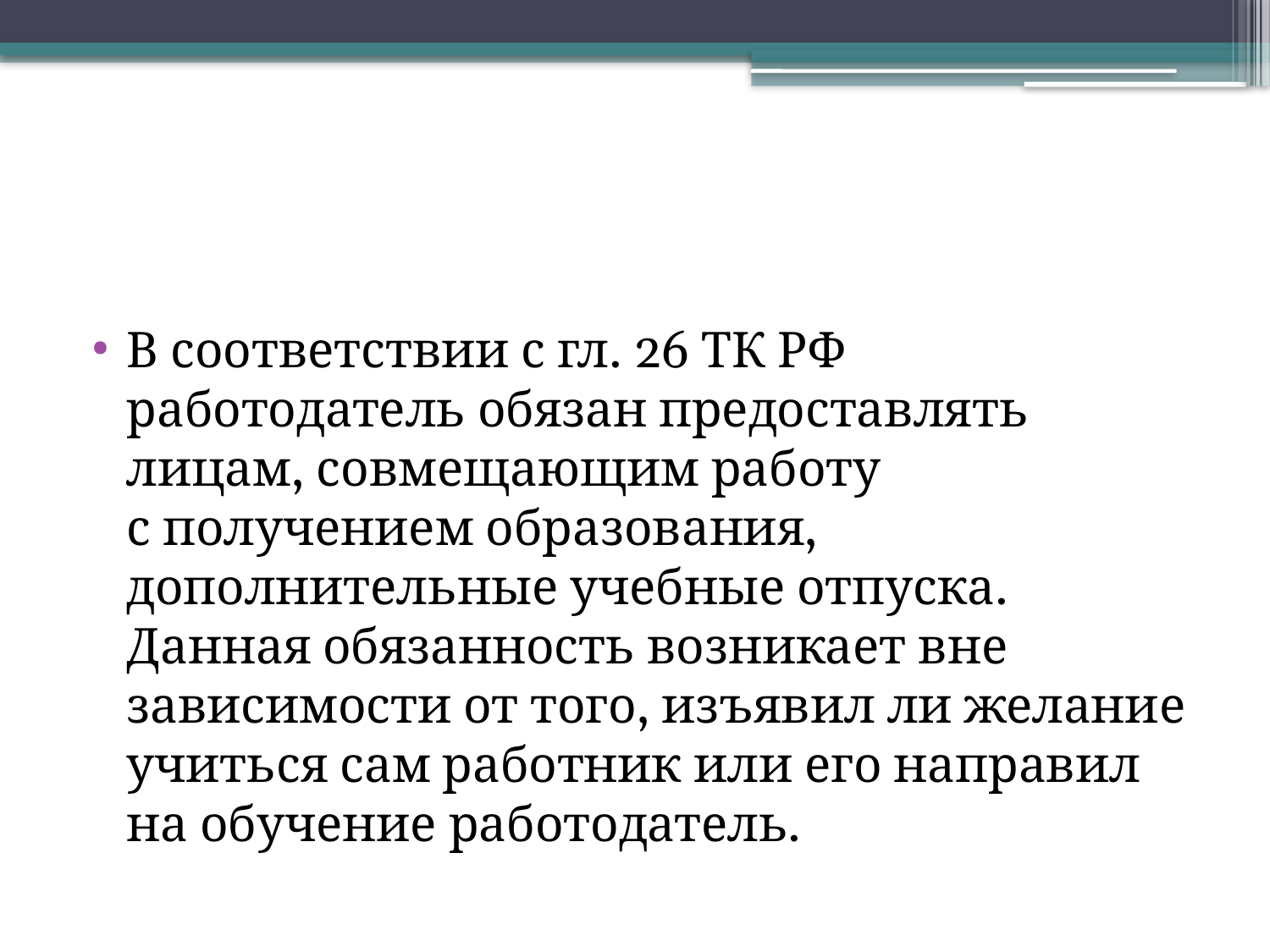

#
В соответствии с гл. 26 ТК РФ работодатель обязан предоставлять лицам, совмещающим работу с получением образования, дополнительные учебные отпуска. Данная обязанность возникает вне зависимости от того, изъявил ли желание учиться сам работник или его направил на обучение работодатель.